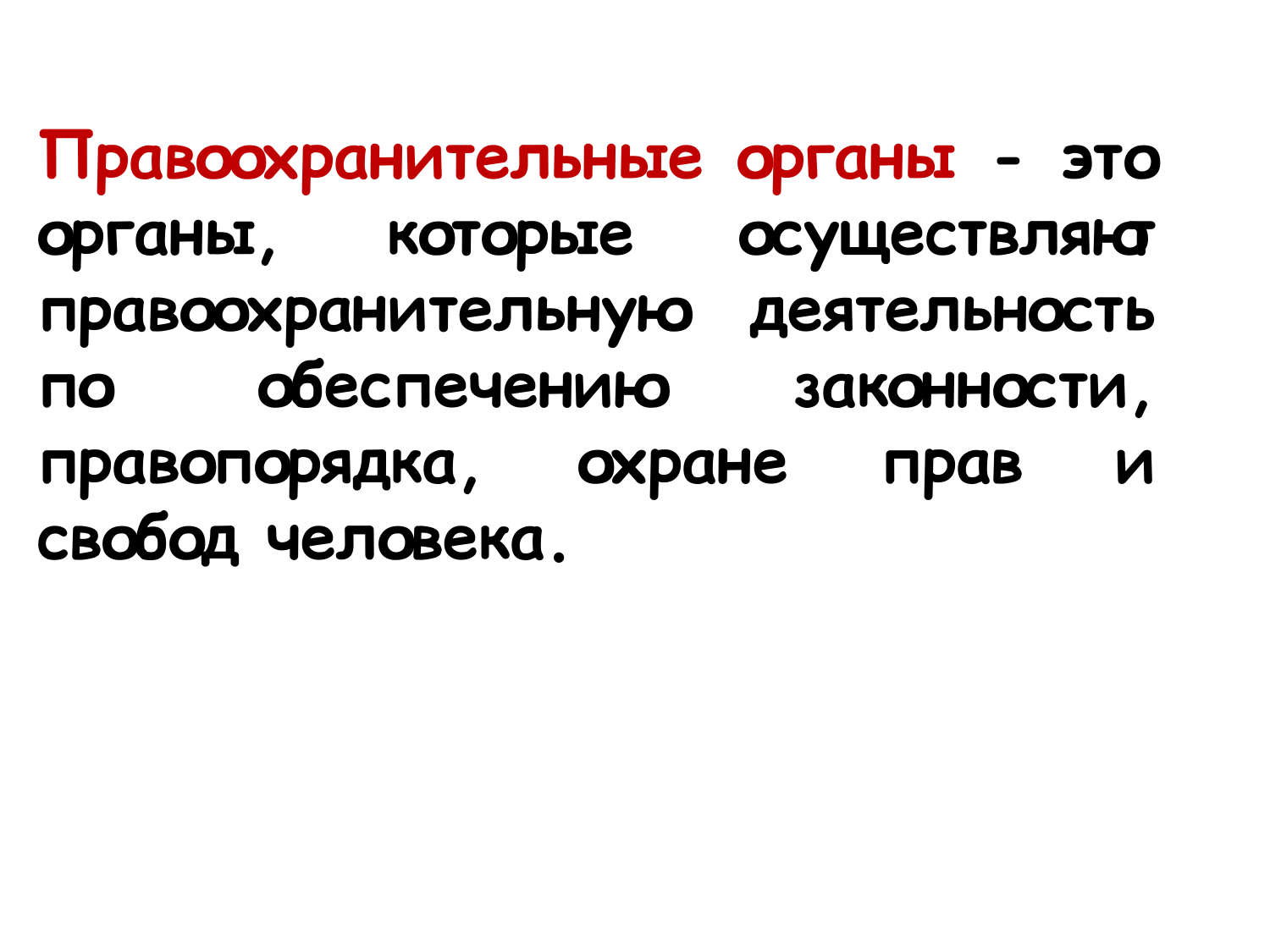

Правоохранительные органы - это органы, которые осуществляют правоохранительную деятельность по обеспечению законности, правопорядка, охране прав и свобод человека.